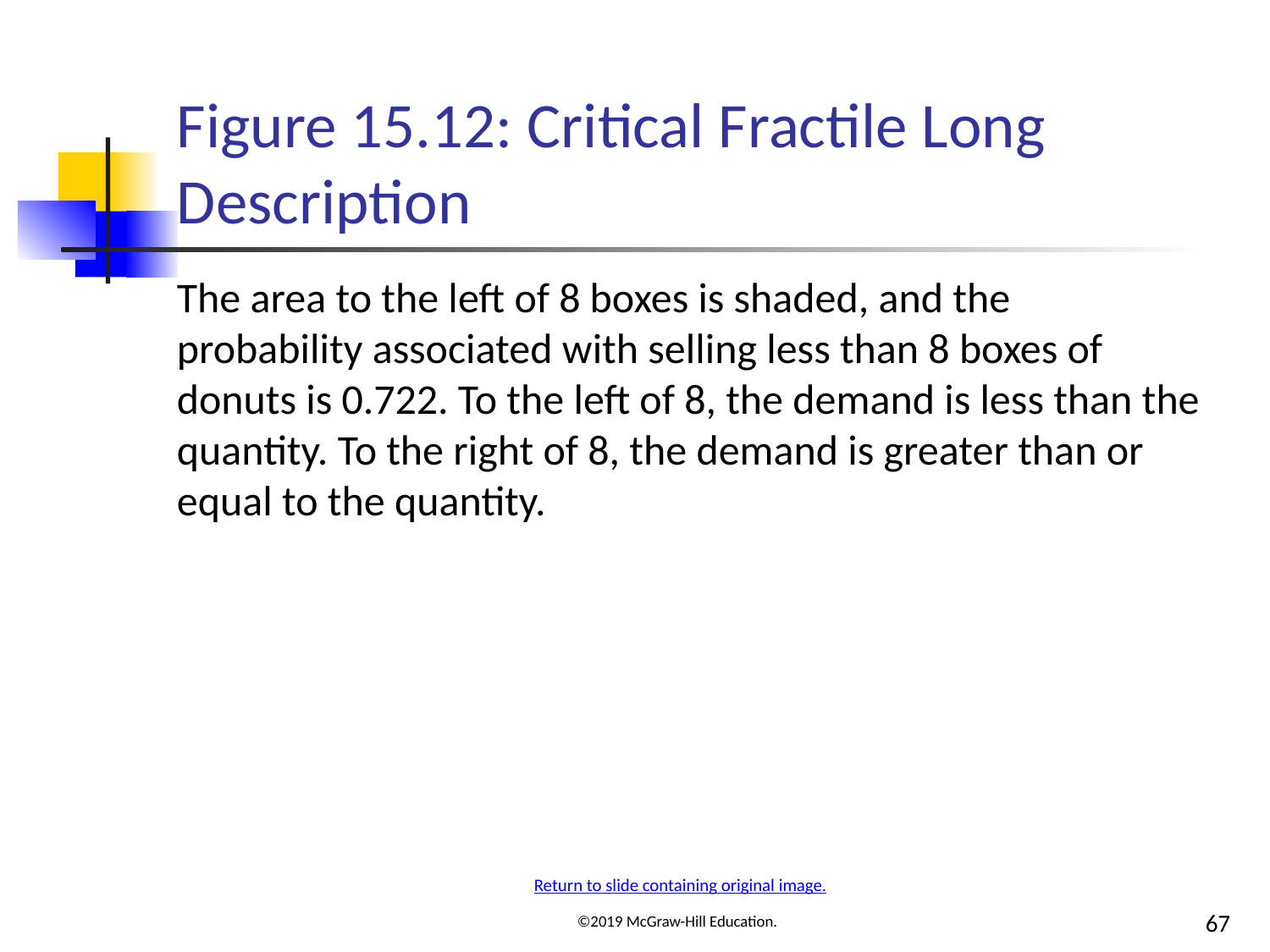

# Figure 15.12: Critical Fractile Long Description
The area to the left of 8 boxes is shaded, and the probability associated with selling less than 8 boxes of donuts is 0.722. To the left of 8, the demand is less than the quantity. To the right of 8, the demand is greater than or equal to the quantity.
Return to slide containing original image.